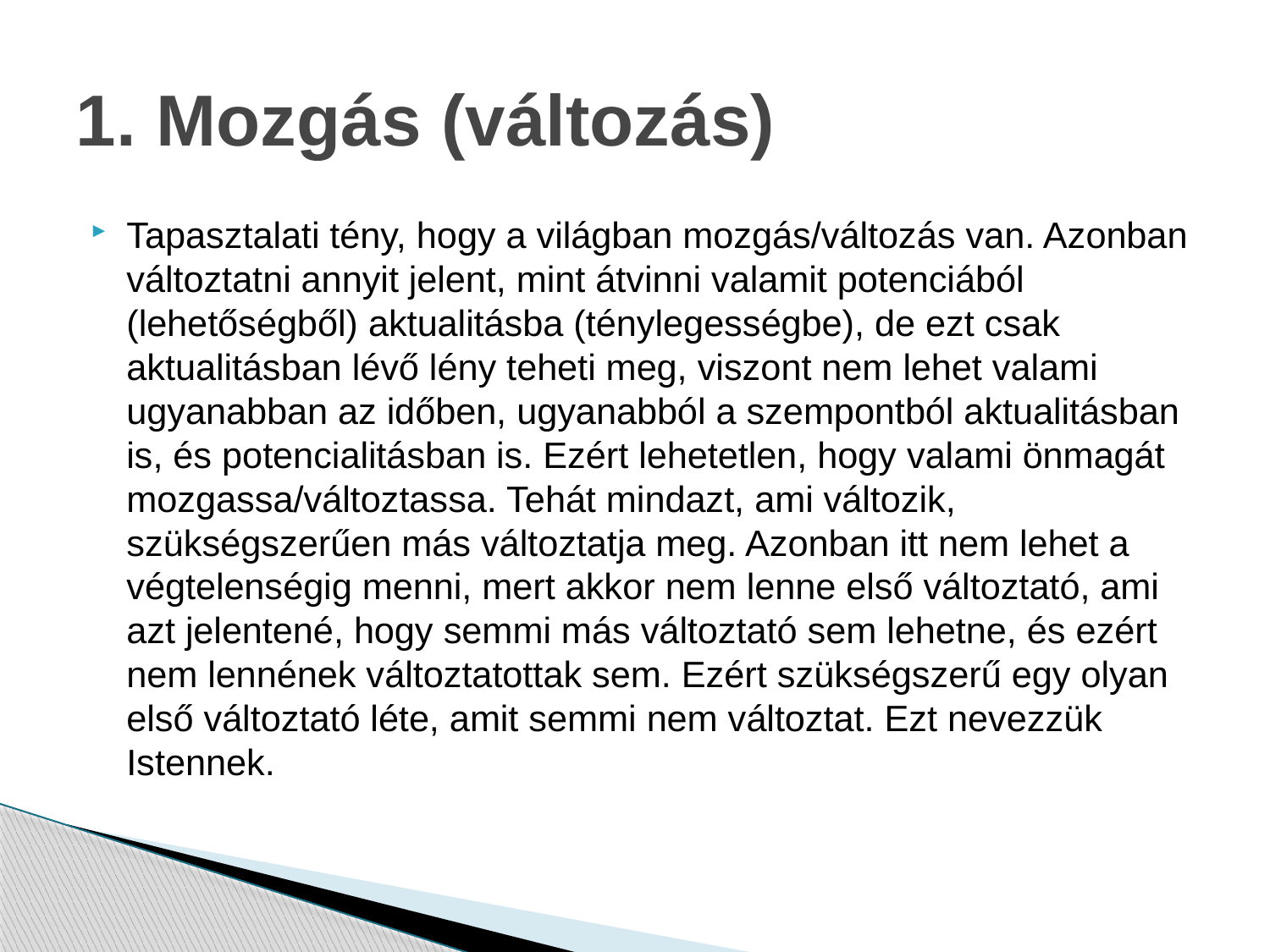

# 1. Mozgás (változás)
Tapasztalati tény, hogy a világban mozgás/változás van. Azonban változtatni annyit jelent, mint átvinni valamit potenciából (lehetőségből) aktualitásba (ténylegességbe), de ezt csak aktualitásban lévő lény teheti meg, viszont nem lehet valami ugyanabban az időben, ugyanabból a szempontból aktualitásban is, és potencialitásban is. Ezért lehetetlen, hogy valami önmagát mozgassa/változtassa. Tehát mindazt, ami változik, szükségszerűen más változtatja meg. Azonban itt nem lehet a végtelenségig menni, mert akkor nem lenne első változtató, ami azt jelentené, hogy semmi más változtató sem lehetne, és ezért nem lennének változtatottak sem. Ezért szükségszerű egy olyan első változtató léte, amit semmi nem változtat. Ezt nevezzük Istennek.